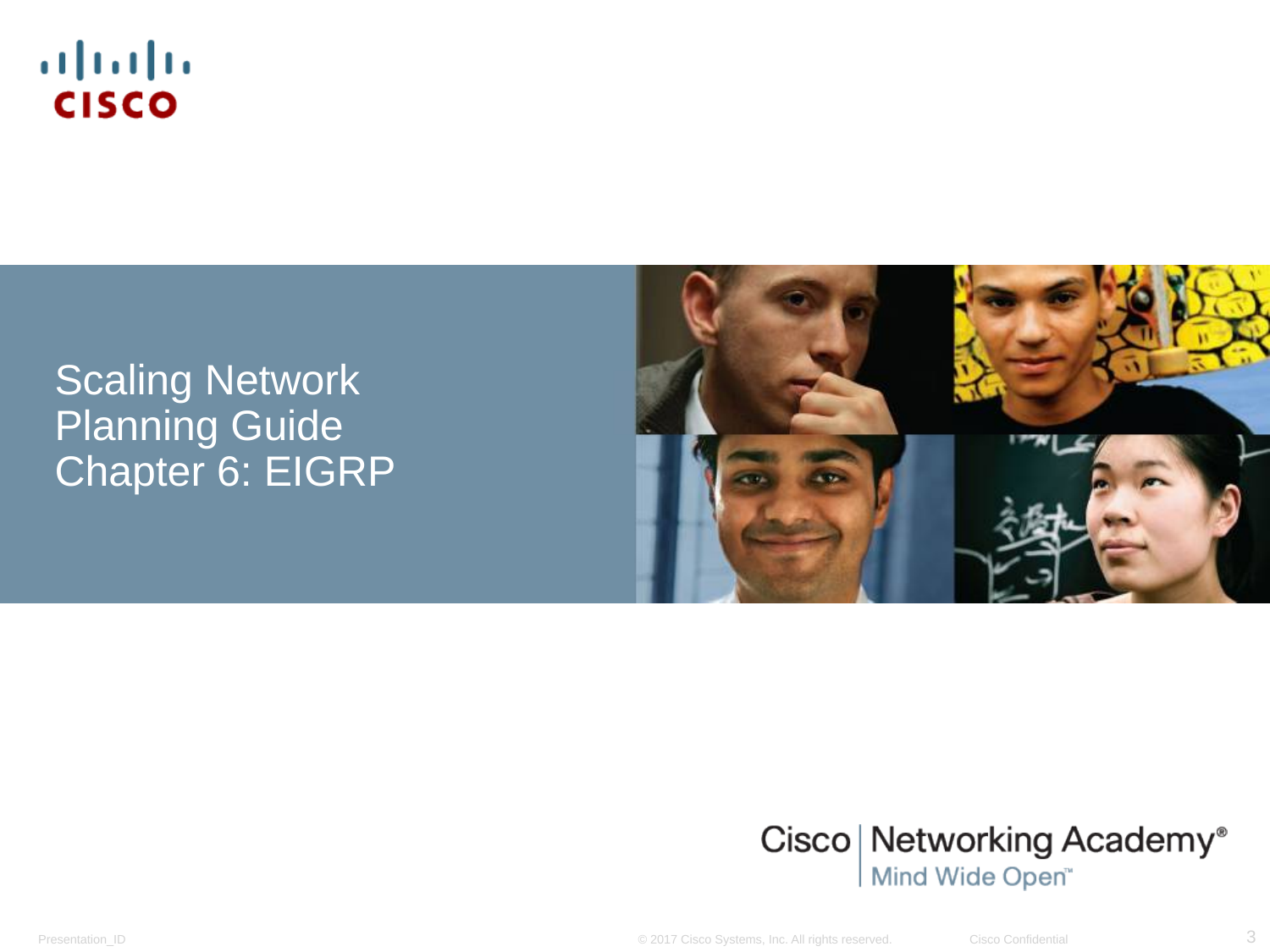

Scaling Network
Planning Guide
Chapter 6: EIGRP